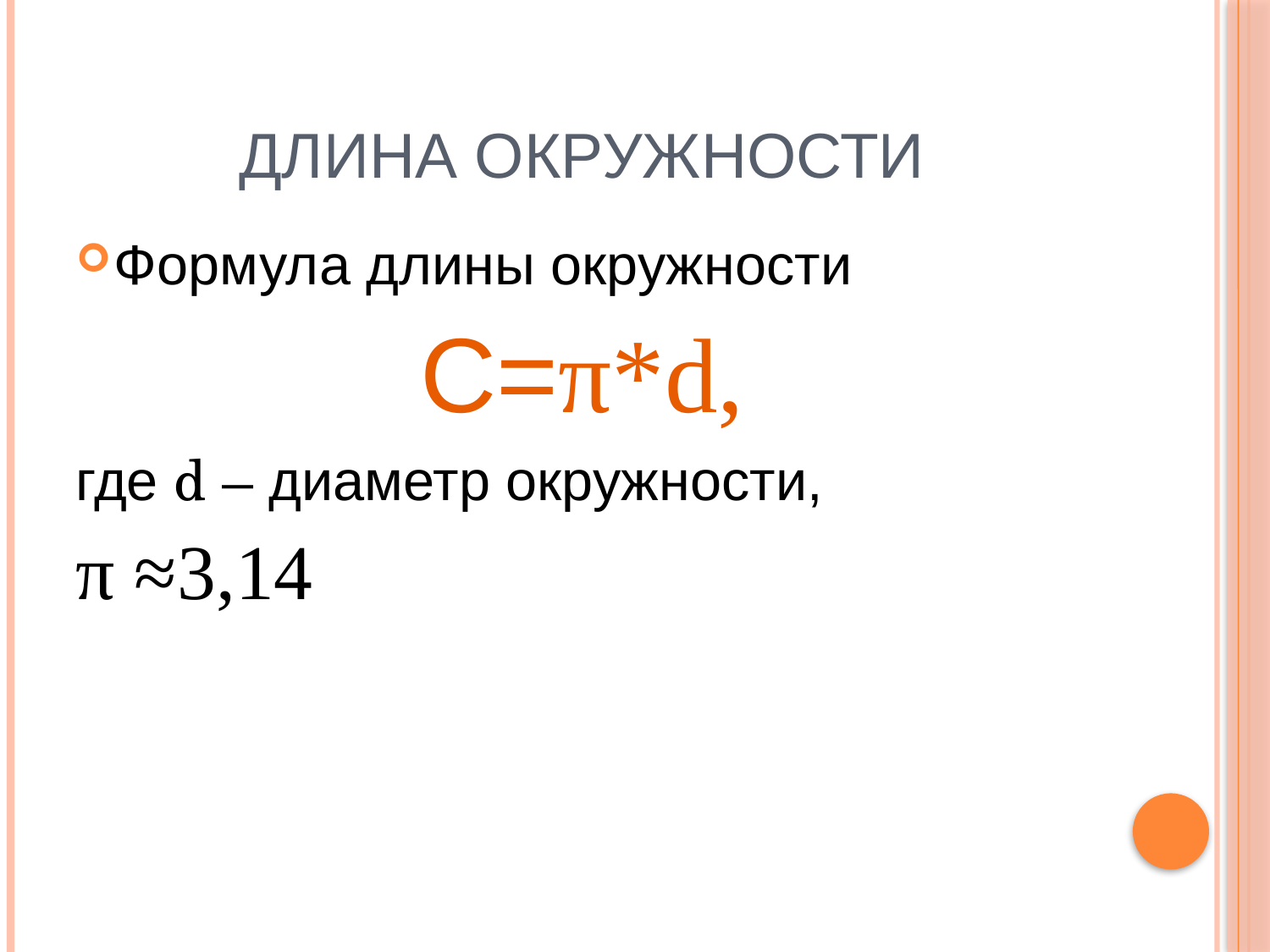

# Длина окружности
Формула длины окружности
С=π*d,
где d – диаметр окружности,
π ≈3,14